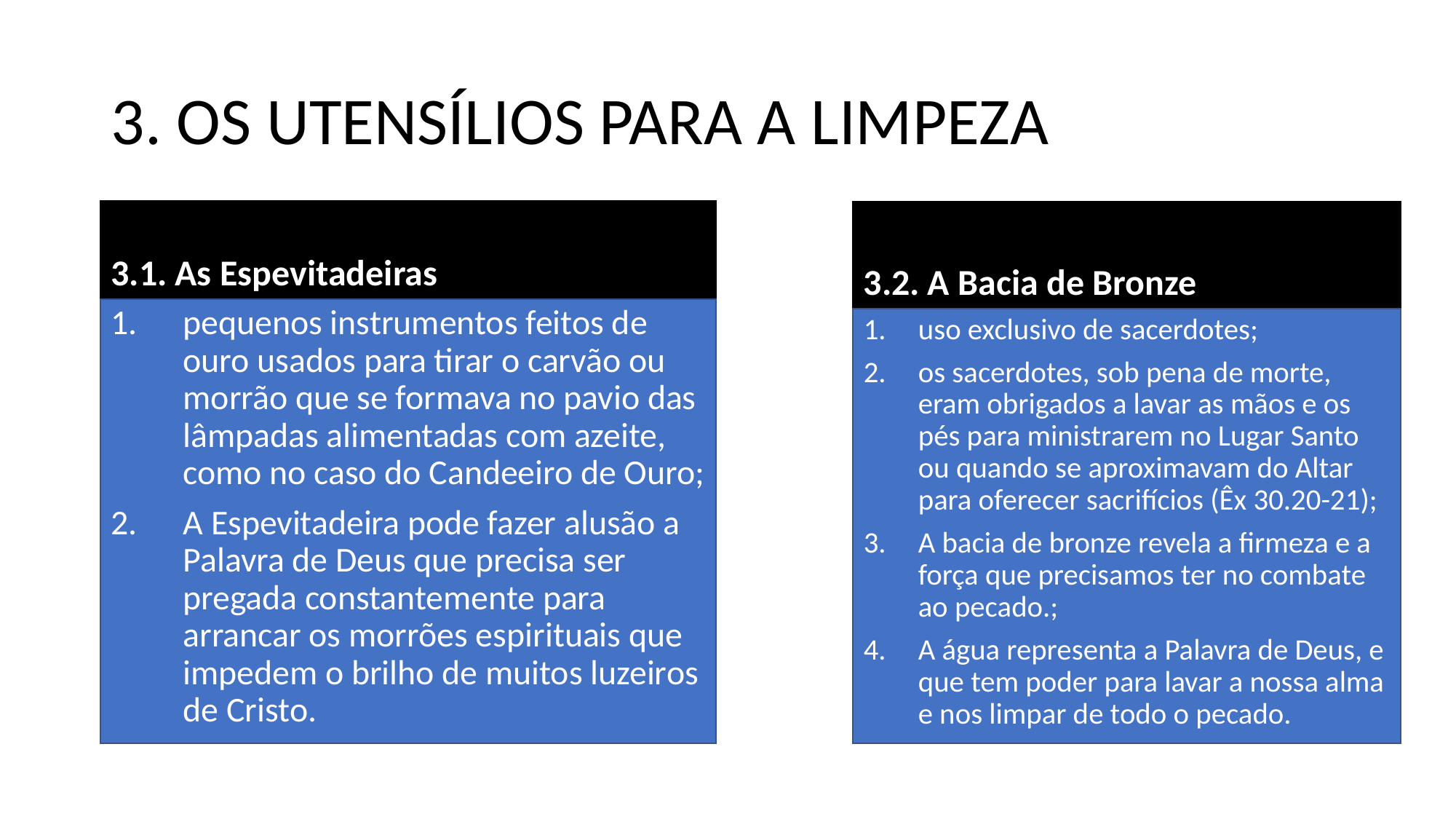

# 3. OS UTENSÍLIOS PARA A LIMPEZA
3.1. As Espevitadeiras
3.2. A Bacia de Bronze
pequenos instrumentos feitos de ouro usados para tirar o carvão ou morrão que se formava no pavio das lâmpadas alimentadas com azeite, como no caso do Candeeiro de Ouro;
A Espevitadeira pode fazer alusão a Palavra de Deus que precisa ser pregada constantemente para arrancar os morrões espirituais que impedem o brilho de muitos luzeiros de Cristo.

uso exclusivo de sacerdotes;
os sacerdotes, sob pena de morte, eram obrigados a lavar as mãos e os pés para ministrarem no Lugar Santo ou quando se aproximavam do Altar para oferecer sacrifícios (Êx 30.20-21);
A bacia de bronze revela a firmeza e a força que precisamos ter no combate ao pecado.;
A água representa a Palavra de Deus, e que tem poder para lavar a nossa alma e nos limpar de todo o pecado.